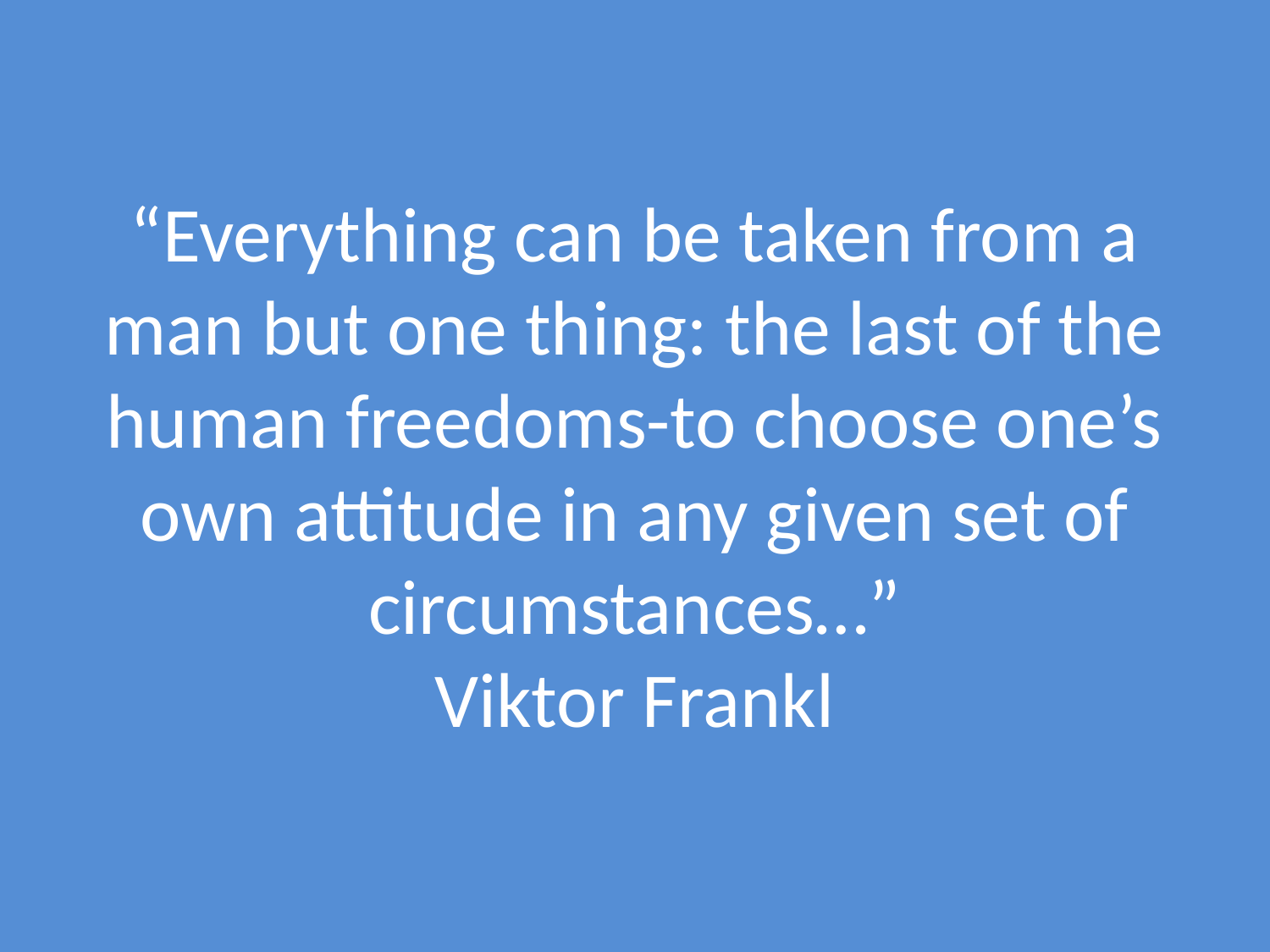

# “Everything can be taken from a man but one thing: the last of the human freedoms-to choose one’s own attitude in any given set of circumstances…” Viktor Frankl